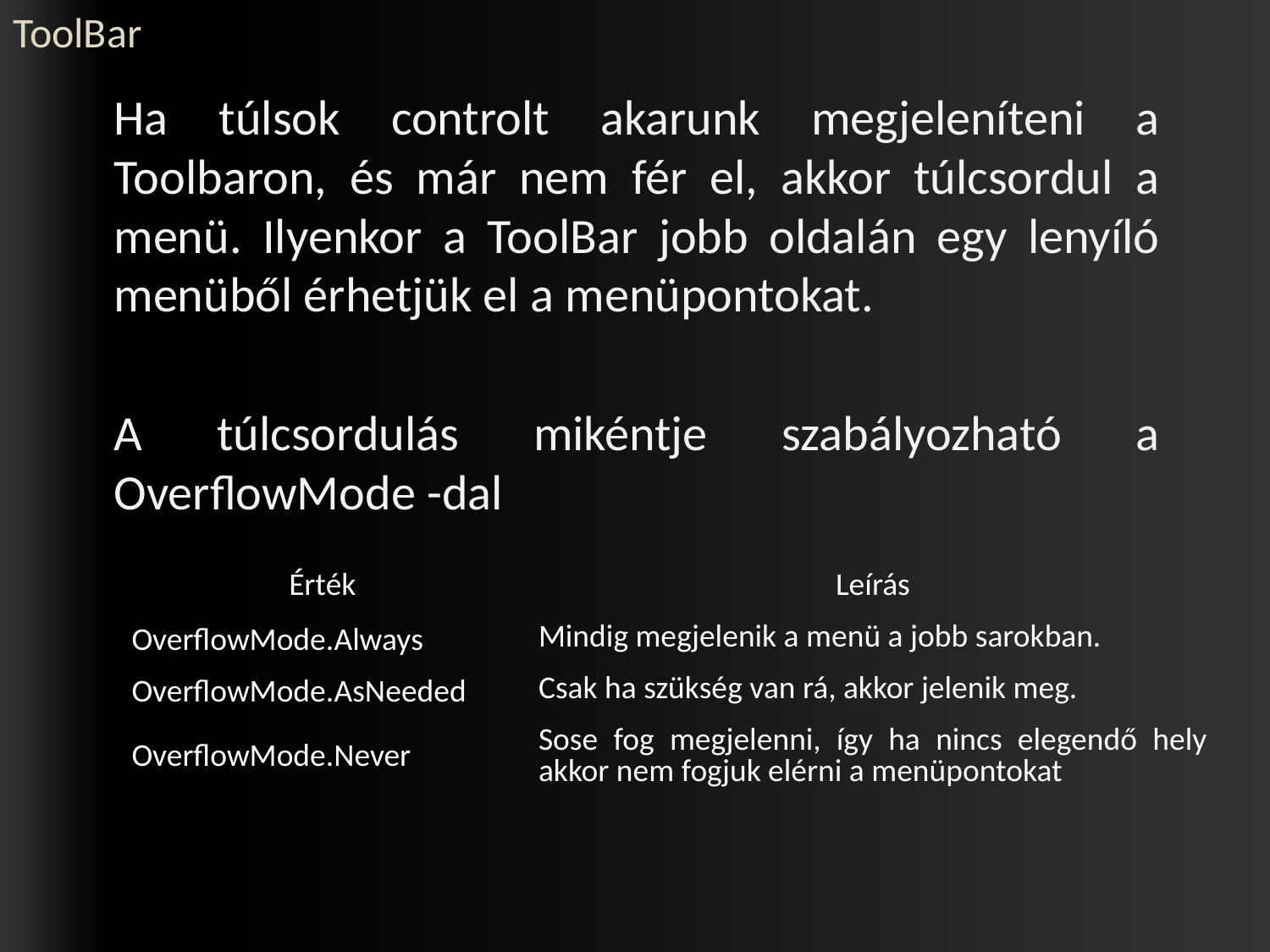

# ToolBar
	Ha túlsok controlt akarunk megjeleníteni a Toolbaron, és már nem fér el, akkor túlcsordul a menü. Ilyenkor a ToolBar jobb oldalán egy lenyíló menüből érhetjük el a menüpontokat.

	A túlcsordulás mikéntje szabályozható a OverflowMode -dal
| Érték | Leírás |
| --- | --- |
| OverflowMode.Always | Mindig megjelenik a menü a jobb sarokban. |
| OverflowMode.AsNeeded | Csak ha szükség van rá, akkor jelenik meg. |
| OverflowMode.Never | Sose fog megjelenni, így ha nincs elegendő hely akkor nem fogjuk elérni a menüpontokat |